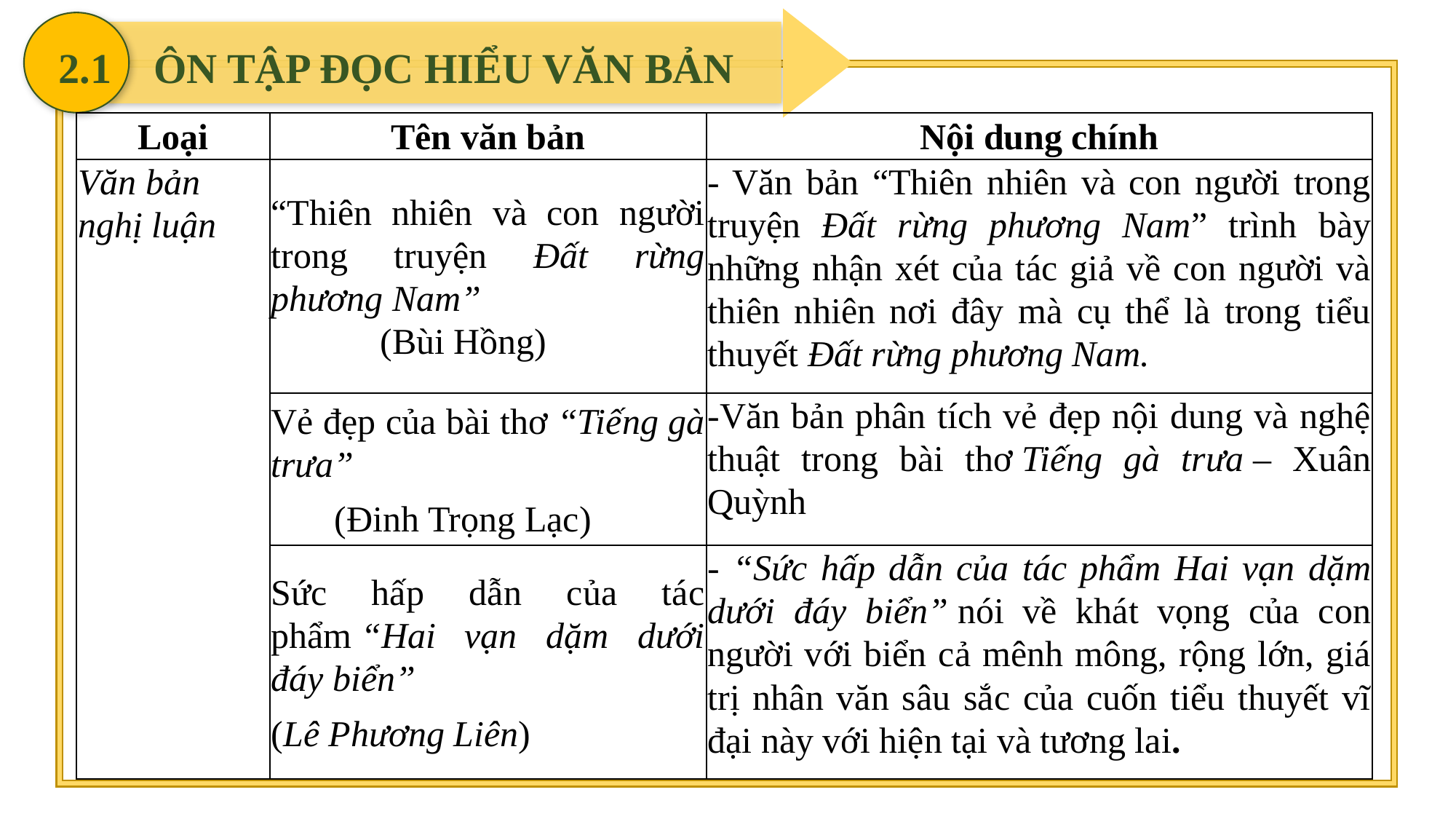

2.1    ÔN TẬP ĐỌC HIỂU VĂN BẢN

| Loại | Tên văn bản | Nội dung chính |
| --- | --- | --- |
| Văn bản nghị luận | “Thiên nhiên và con người trong truyện Đất rừng phương Nam” (Bùi Hồng) | - Văn bản “Thiên nhiên và con người trong truyện Đất rừng phương Nam” trình bày những nhận xét của tác giả về con người và thiên nhiên nơi đây mà cụ thể là trong tiểu thuyết Đất rừng phương Nam. |
|  | Vẻ đẹp của bài thơ “Tiếng gà trưa” (Đinh Trọng Lạc) | -Văn bản phân tích vẻ đẹp nội dung và nghệ thuật trong bài thơ Tiếng gà trưa – Xuân Quỳnh |
|  | Sức hấp dẫn của tác phẩm “Hai vạn dặm dưới đáy biển” (Lê Phương Liên) | - “Sức hấp dẫn của tác phẩm Hai vạn dặm dưới đáy biển” nói về khát vọng của con người với biển cả mênh mông, rộng lớn, giá trị nhân văn sâu sắc của cuốn tiểu thuyết vĩ đại này với hiện tại và tương lai. |